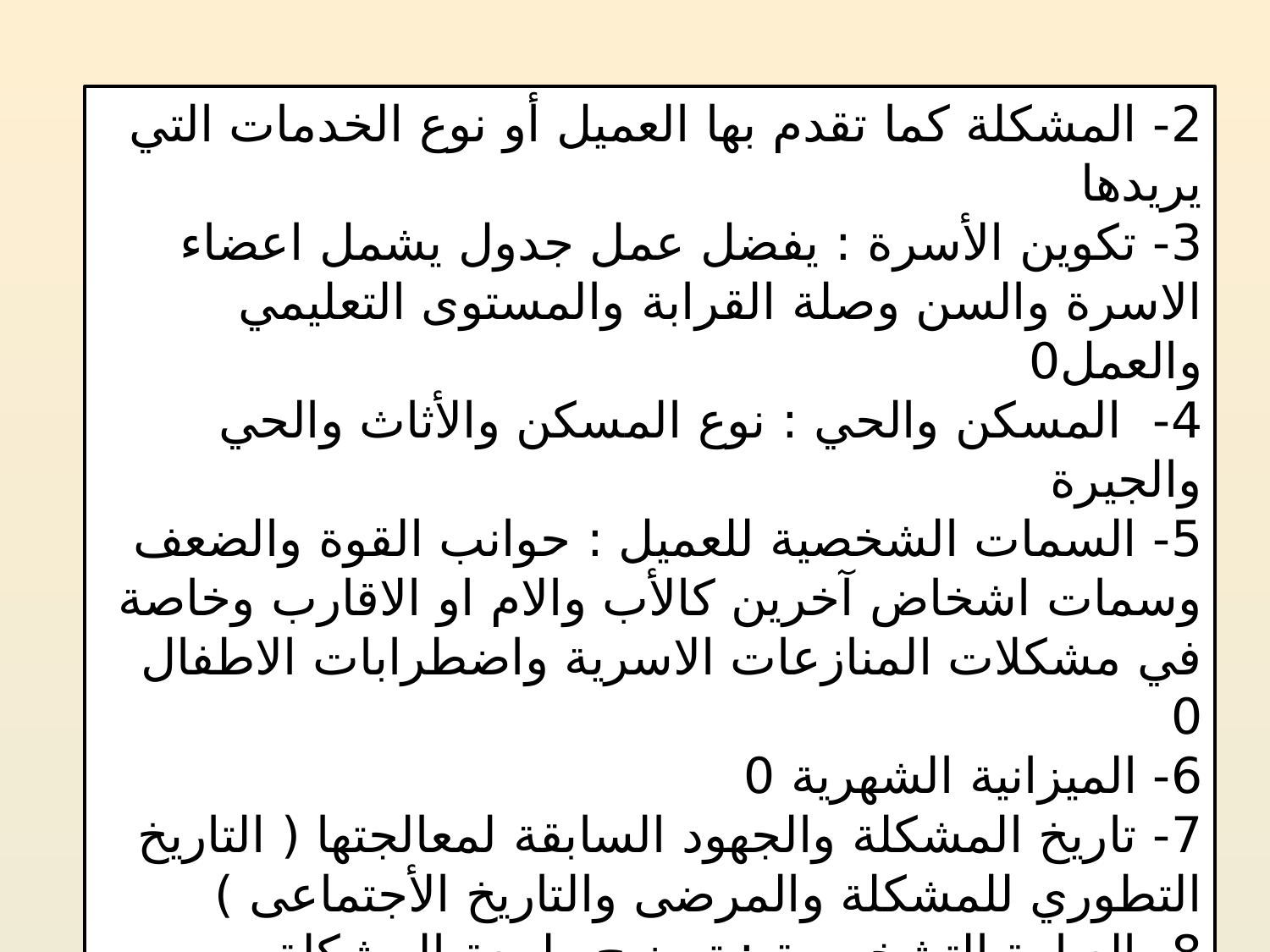

2- المشكلة كما تقدم بها العميل أو نوع الخدمات التي يريدها
3- تكوين الأسرة : يفضل عمل جدول يشمل اعضاء الاسرة والسن وصلة القرابة والمستوى التعليمي والعمل0
4-  المسكن والحي : نوع المسكن والأثاث والحي والجيرة
5- السمات الشخصية للعميل : حوانب القوة والضعف وسمات اشخاض آخرين كالأب والام او الاقارب وخاصة في مشكلات المنازعات الاسرية واضطرابات الاطفال 0
6- الميزانية الشهرية 0
7- تاريخ المشكلة والجهود السابقة لمعالجتها ( التاريخ التطوري للمشكلة والمرضى والتاريخ الأجتماعى )
8- العبارة التشخيصية : توضيح طبيعة المشكلة والعوامل المتداخلة لاحداثها 0
 9- الخطة العلاجية (علاج ذاتي وبيئي )